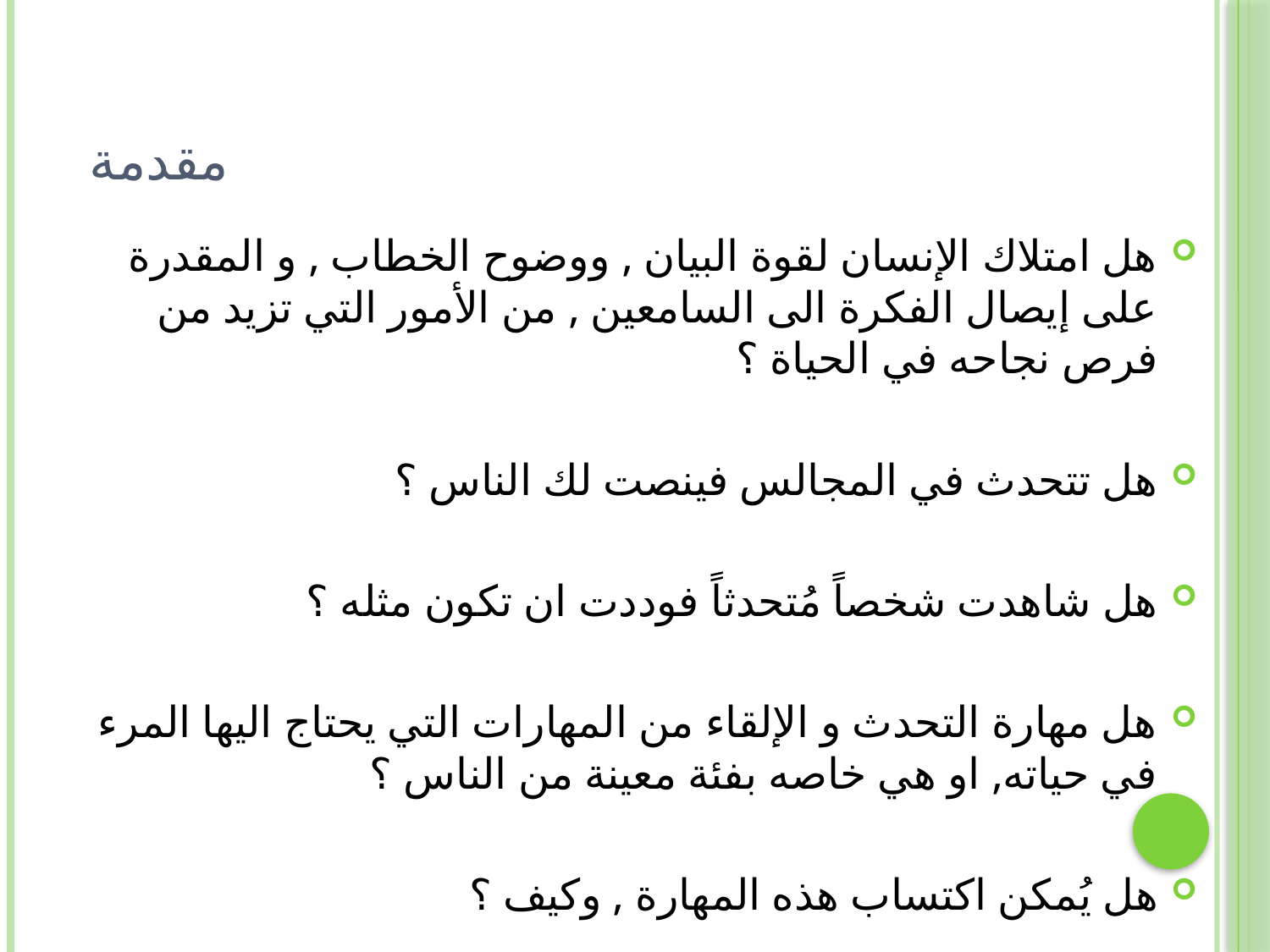

# مقدمة
هل امتلاك الإنسان لقوة البيان , ووضوح الخطاب , و المقدرة على إيصال الفكرة الى السامعين , من الأمور التي تزيد من فرص نجاحه في الحياة ؟

هل تتحدث في المجالس فينصت لك الناس ؟

هل شاهدت شخصاً مُتحدثاً فوددت ان تكون مثله ؟

هل مهارة التحدث و الإلقاء من المهارات التي يحتاج اليها المرء في حياته, او هي خاصه بفئة معينة من الناس ؟

هل يُمكن اكتساب هذه المهارة , وكيف ؟